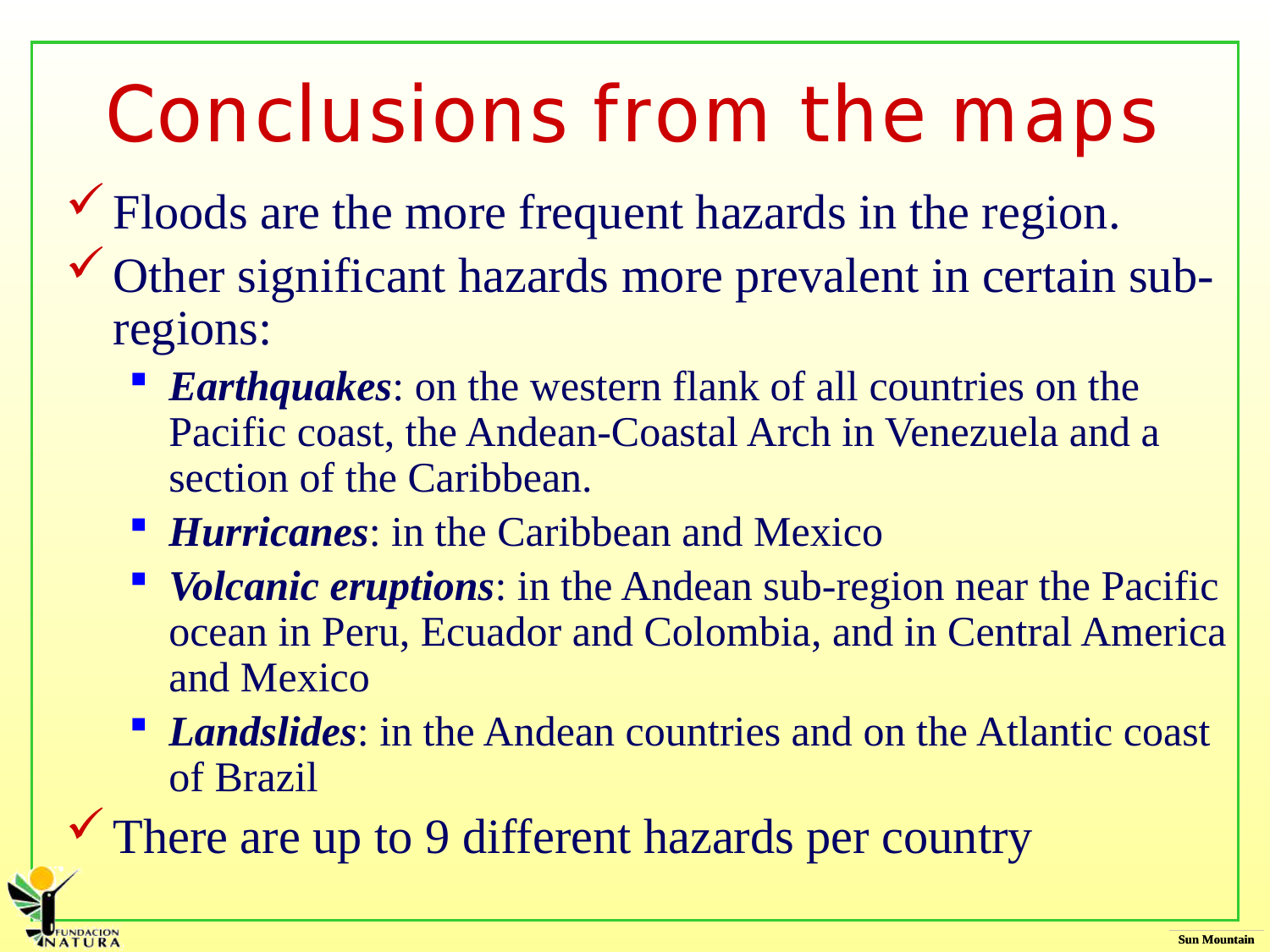

# Conclusions from the maps
Floods are the more frequent hazards in the region.
Other significant hazards more prevalent in certain sub-regions:
Earthquakes: on the western flank of all countries on the Pacific coast, the Andean-Coastal Arch in Venezuela and a section of the Caribbean.
Hurricanes: in the Caribbean and Mexico
Volcanic eruptions: in the Andean sub-region near the Pacific ocean in Peru, Ecuador and Colombia, and in Central America and Mexico
Landslides: in the Andean countries and on the Atlantic coast of Brazil
There are up to 9 different hazards per country